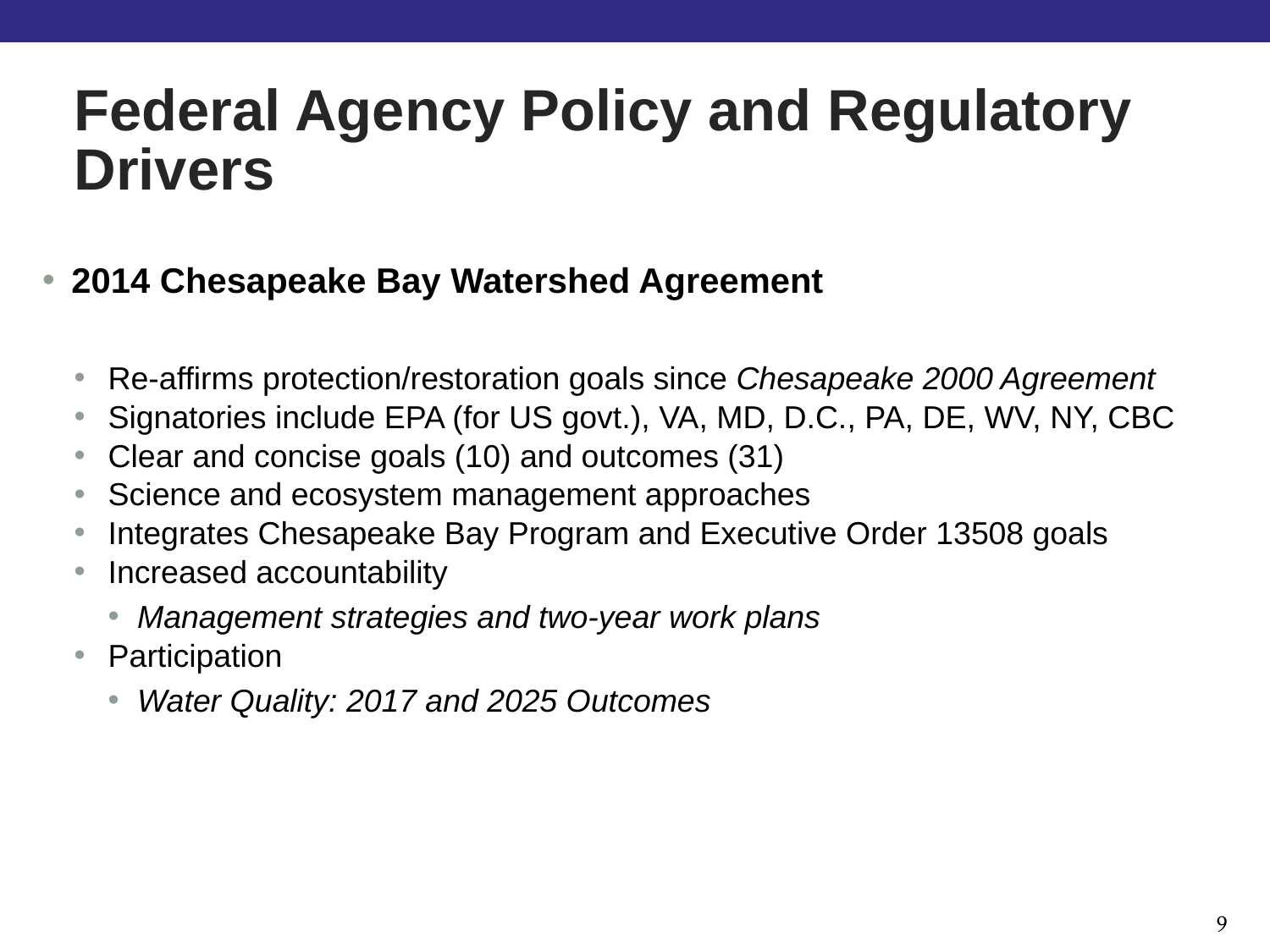

Federal Agency Policy and Regulatory Drivers
2014 Chesapeake Bay Watershed Agreement

Re-affirms protection/restoration goals since Chesapeake 2000 Agreement
Signatories include EPA (for US govt.), VA, MD, D.C., PA, DE, WV, NY, CBC
Clear and concise goals (10) and outcomes (31)
Science and ecosystem management approaches
Integrates Chesapeake Bay Program and Executive Order 13508 goals
Increased accountability
Management strategies and two-year work plans
Participation
Water Quality: 2017 and 2025 Outcomes

9